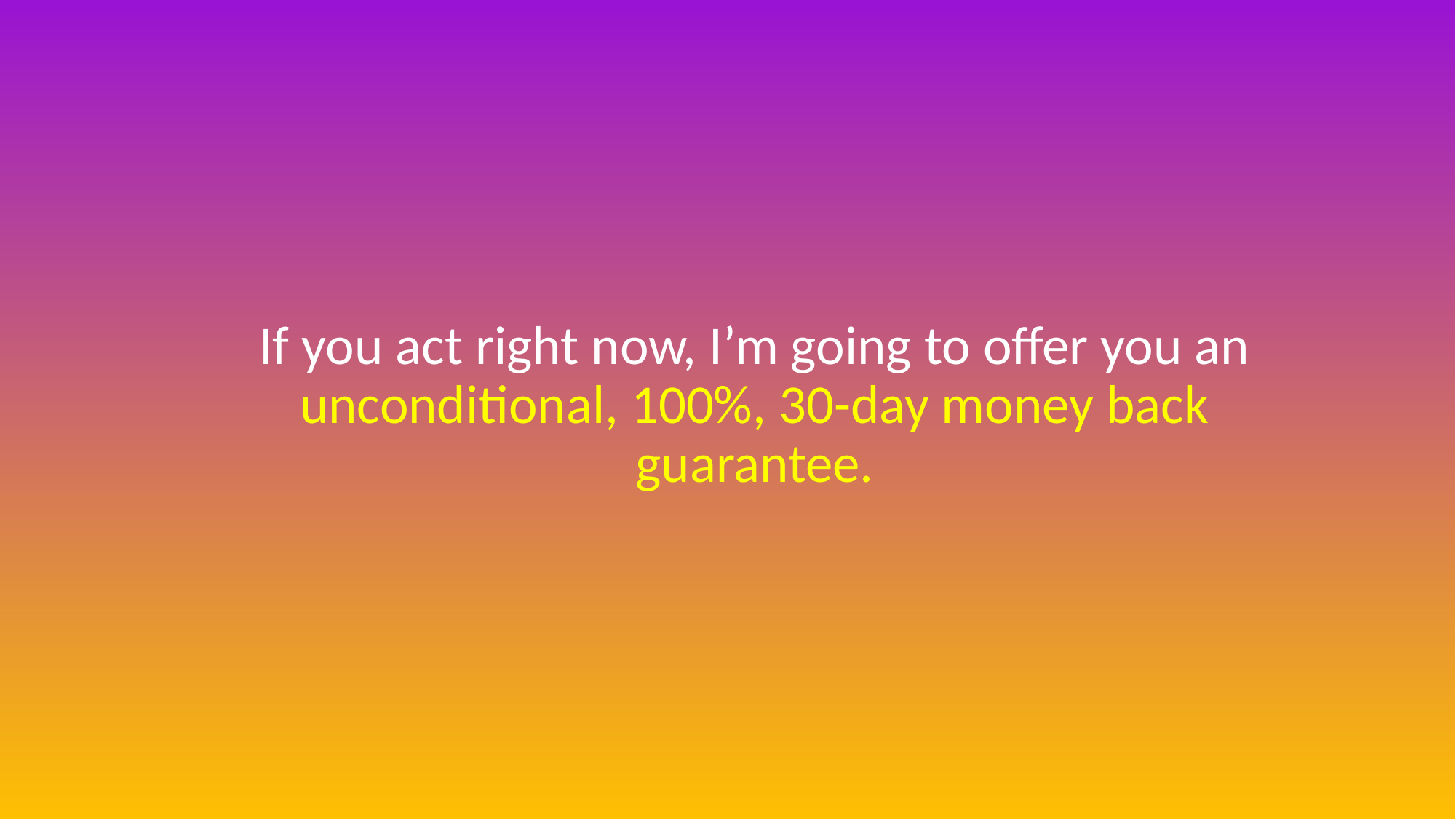

# If you act right now, I’m going to offer you an unconditional, 100%, 30-day money back guarantee.